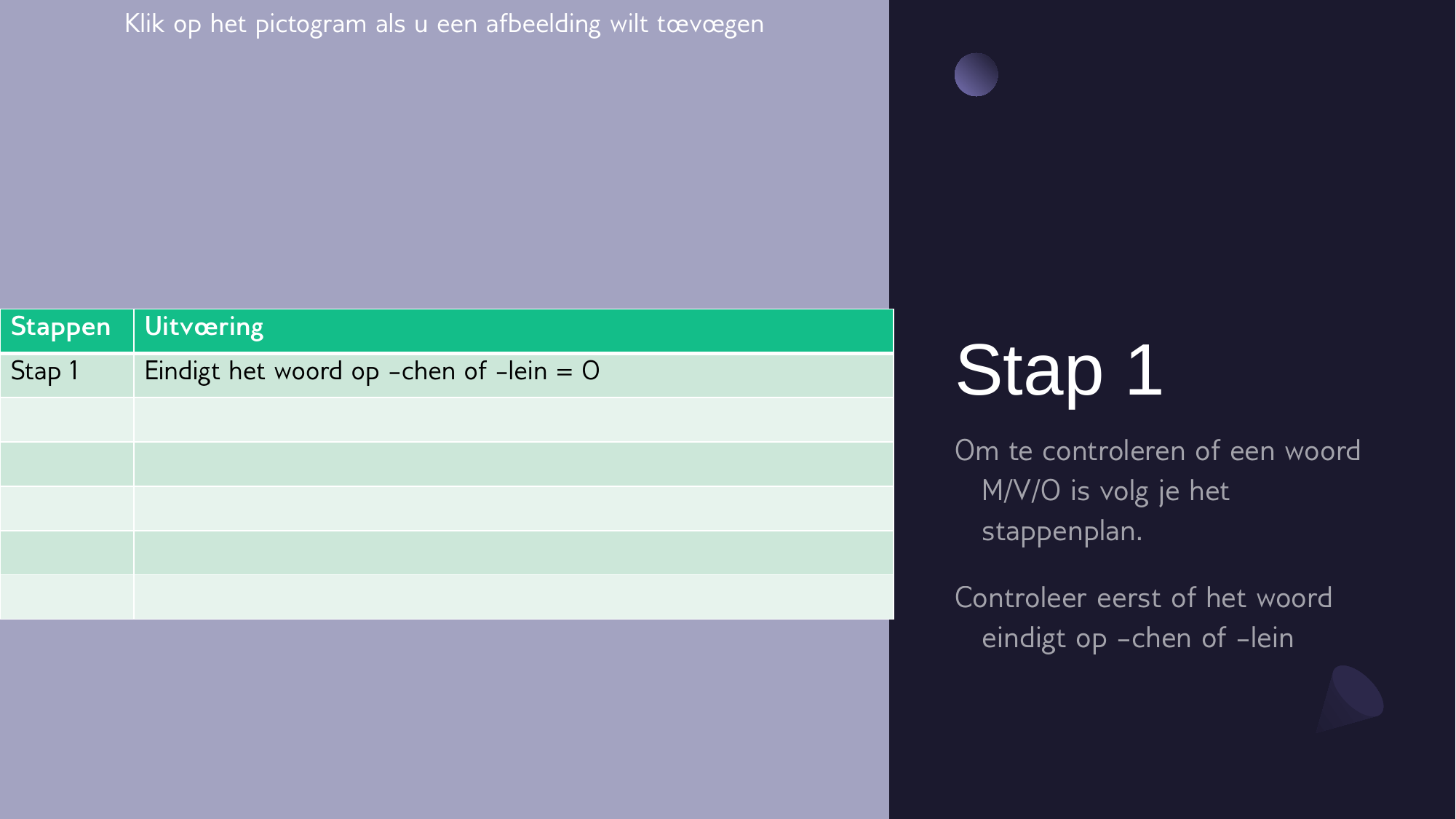

# Stap 1
| Stappen | Uitvoering |
| --- | --- |
| Stap 1 | Eindigt het woord op –chen of –lein = O |
|  |  |
|  |  |
|  |  |
|  |  |
|  |  |
Om te controleren of een woord M/V/O is volg je het stappenplan.
Controleer eerst of het woord eindigt op –chen of –lein